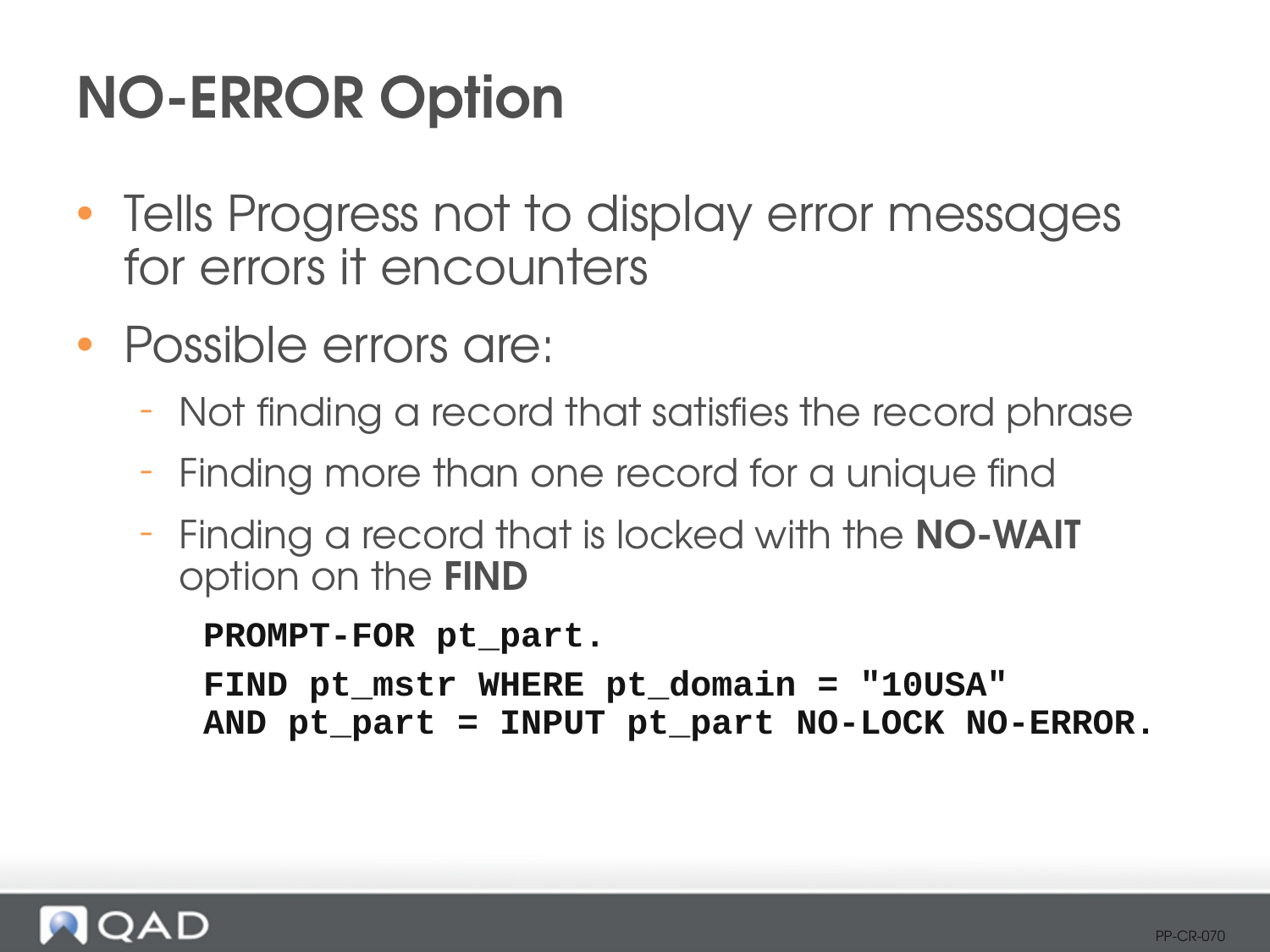

# NO-ERROR Option
Tells Progress not to display error messages for errors it encounters
Possible errors are:
Not finding a record that satisfies the record phrase
Finding more than one record for a unique find
Finding a record that is locked with the NO-WAIT option on the FIND
	PROMPT-FOR pt_part.
	FIND pt_mstr WHERE pt_domain = "10USA"
	AND pt_part = INPUT pt_part NO-LOCK NO-ERROR.

PP-CR-070